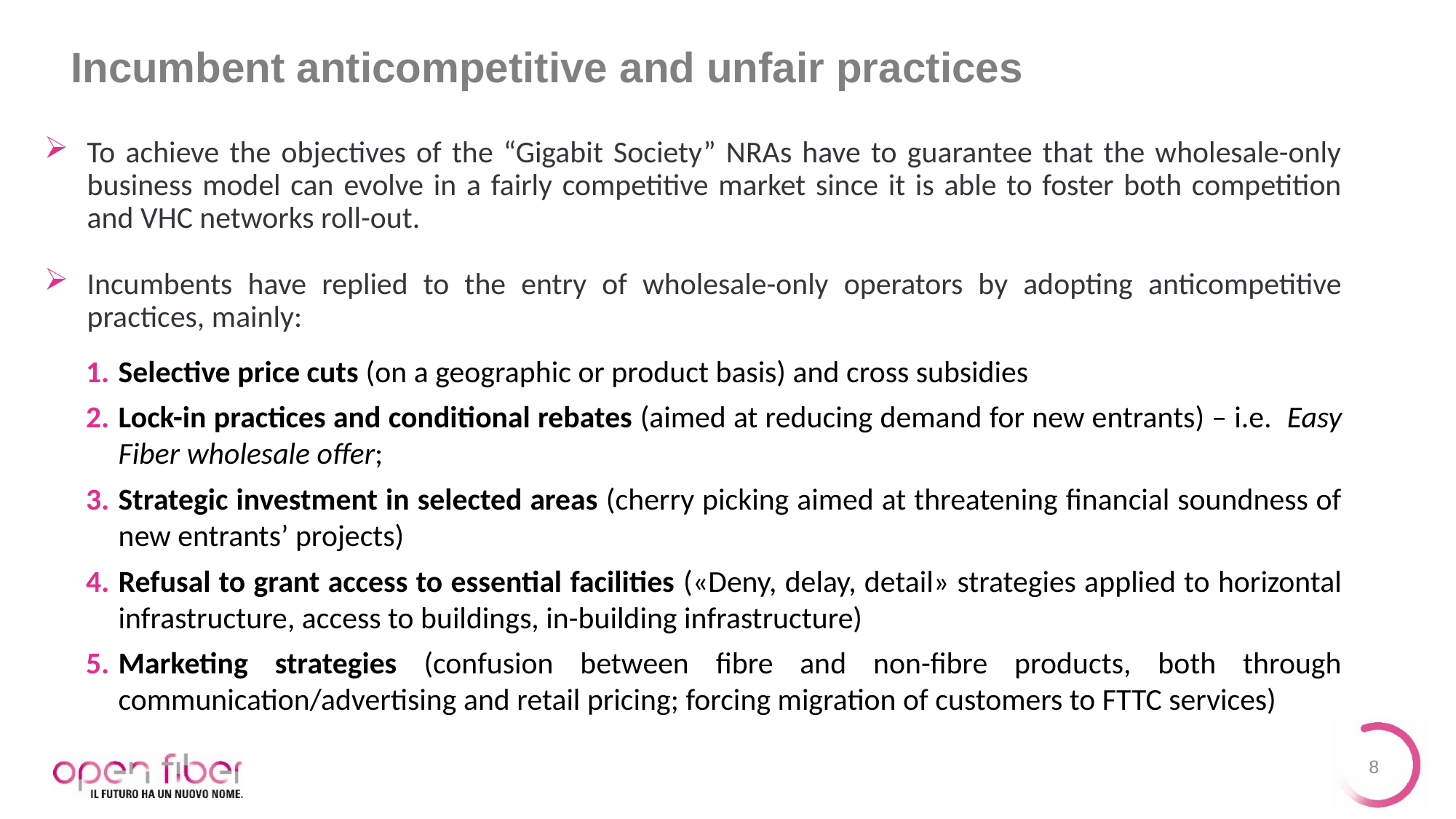

# Incumbent anticompetitive and unfair practices
To achieve the objectives of the “Gigabit Society” NRAs have to guarantee that the wholesale-only business model can evolve in a fairly competitive market since it is able to foster both competition and VHC networks roll-out.
Incumbents have replied to the entry of wholesale-only operators by adopting anticompetitive practices, mainly:
Selective price cuts (on a geographic or product basis) and cross subsidies
Lock-in practices and conditional rebates (aimed at reducing demand for new entrants) – i.e.  Easy Fiber wholesale offer;
Strategic investment in selected areas (cherry picking aimed at threatening financial soundness of new entrants’ projects)
Refusal to grant access to essential facilities («Deny, delay, detail» strategies applied to horizontal infrastructure, access to buildings, in-building infrastructure)
Marketing strategies (confusion between fibre and non-fibre products, both through communication/advertising and retail pricing; forcing migration of customers to FTTC services)

8